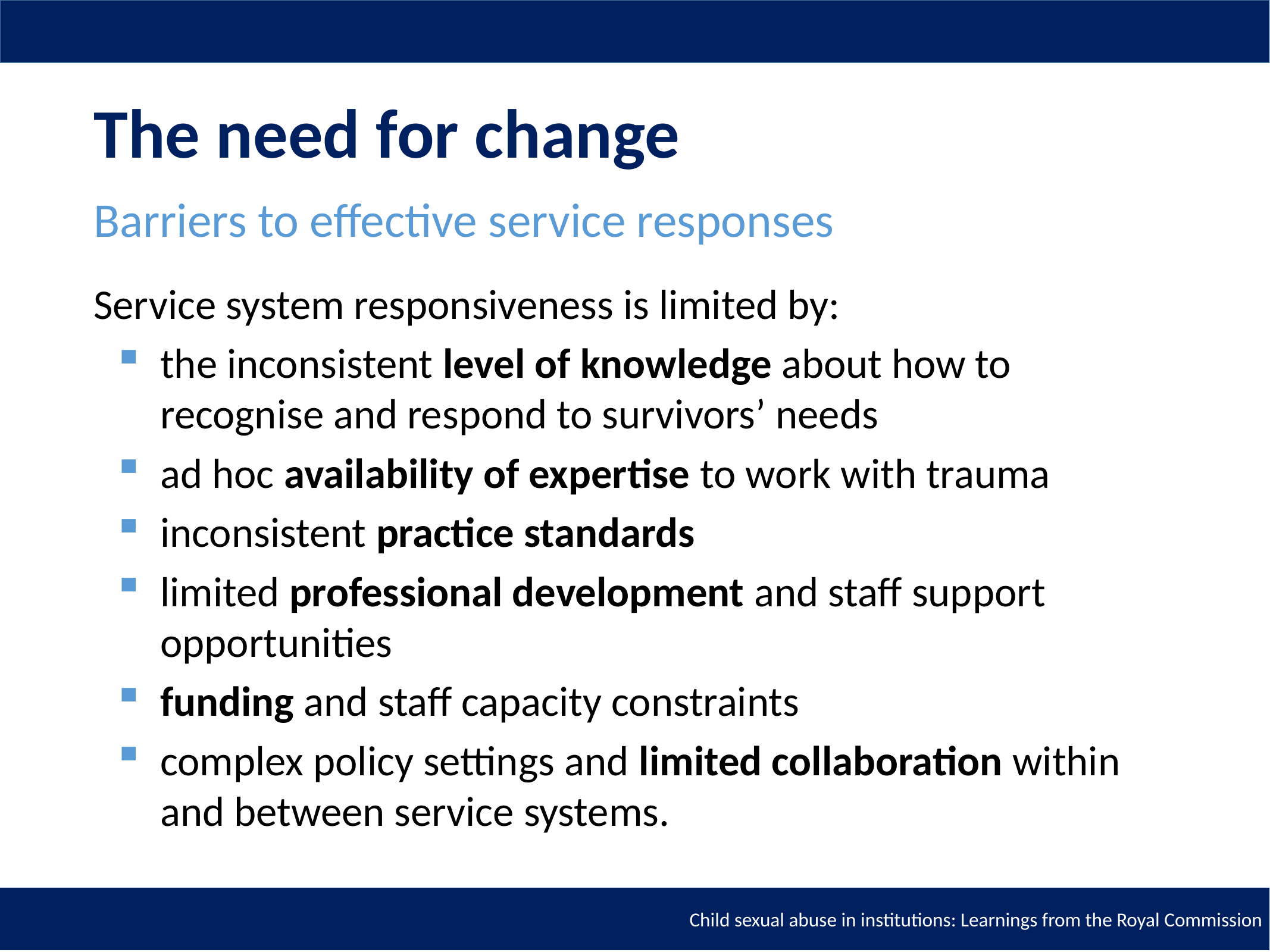

# The need for change
Barriers to effective service responses
Service system responsiveness is limited by:
the inconsistent level of knowledge about how to recognise and respond to survivors’ needs
ad hoc availability of expertise to work with trauma
inconsistent practice standards
limited professional development and staff support opportunities
funding and staff capacity constraints
complex policy settings and limited collaboration within and between service systems.